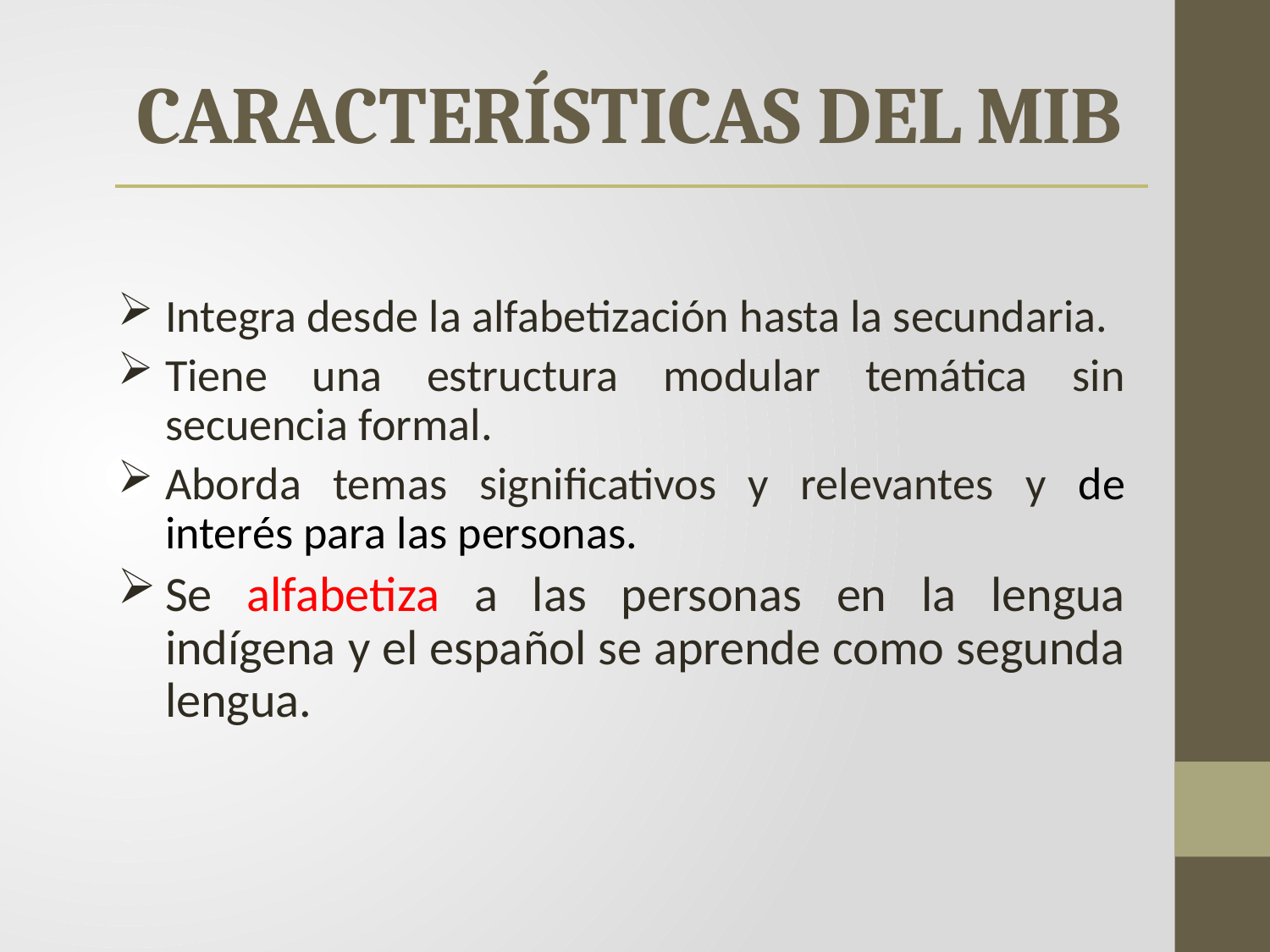

# CARACTERÍSTICAS DEL MIB

Integra desde la alfabetización hasta la secundaria.
Tiene una estructura modular temática sin secuencia formal.
Aborda temas significativos y relevantes y de interés para las personas.
Se alfabetiza a las personas en la lengua indígena y el español se aprende como segunda lengua.